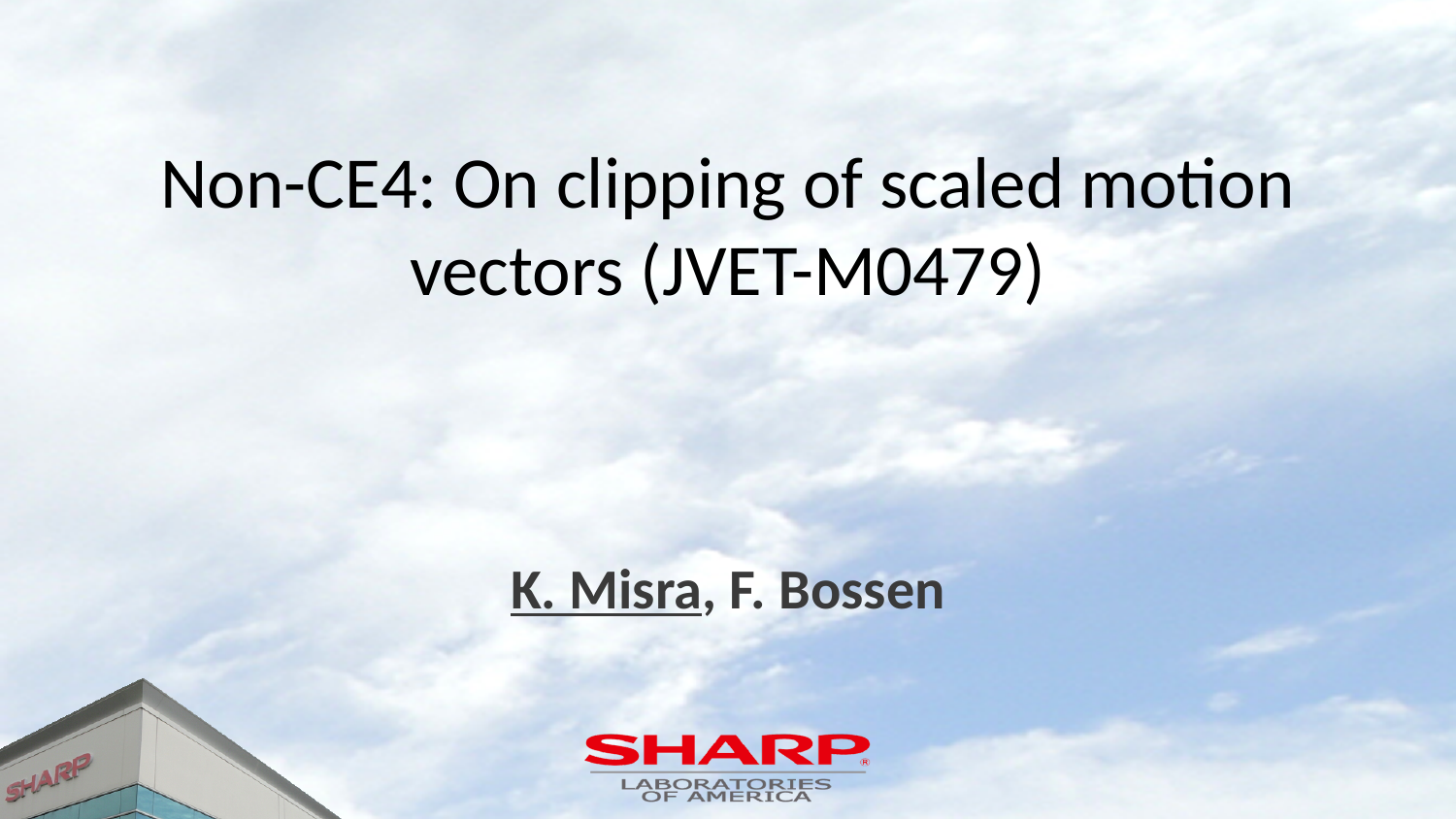

# Non-CE4: On clipping of scaled motion vectors (JVET-M0479)
K. Misra, F. Bossen